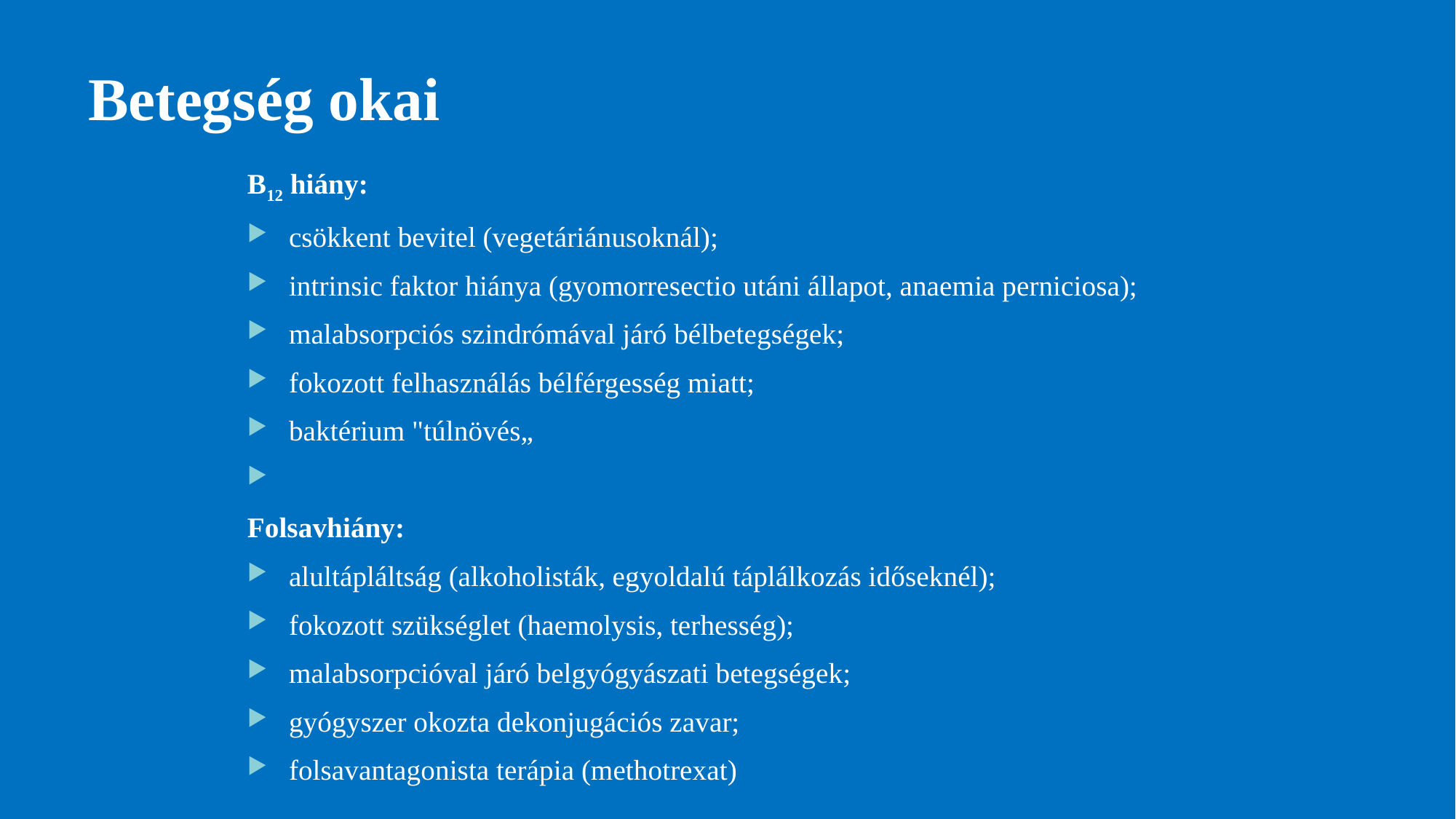

# Betegség okai
B12 hiány:
csökkent bevitel (vegetáriánusoknál);
intrinsic faktor hiánya (gyomorresectio utáni állapot, anaemia perniciosa);
malabsorpciós szindrómával járó bélbetegségek;
fokozott felhasználás bélférgesség miatt;
baktérium "túlnövés„

Folsavhiány:
alultápláltság (alkoholisták, egyoldalú táplálkozás időseknél);
fokozott szükséglet (haemolysis, terhesség);
malabsorpcióval járó belgyógyászati betegségek;
gyógyszer okozta dekonjugációs zavar;
folsavantagonista terápia (methotrexat)